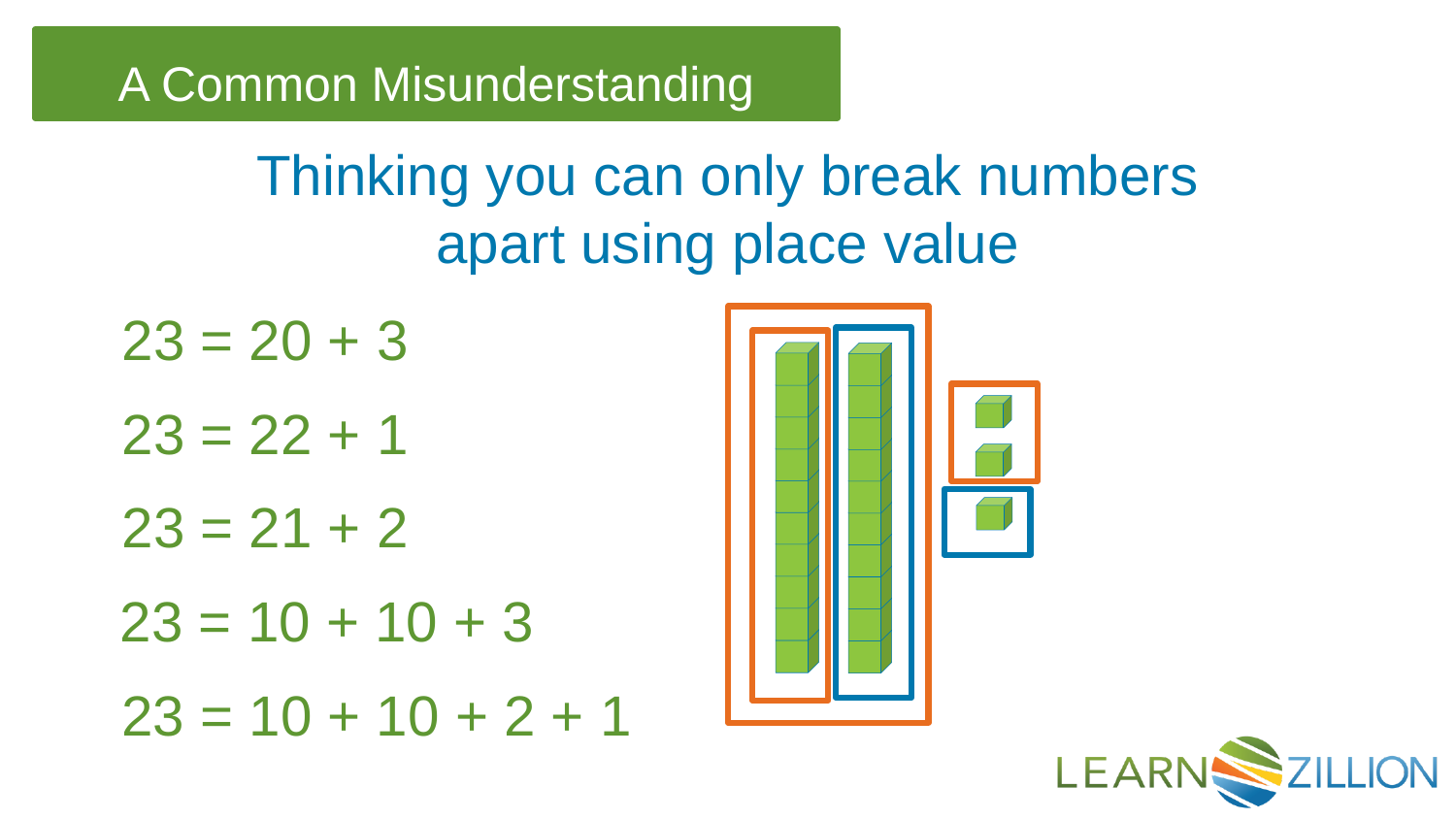

Thinking you can only break numbers apart using place value
23 = 20 + 3

23 = 22 + 1

23 = 21 + 2

23 = 10 + 10 + 3
23 = 10 + 10 + 2 + 1